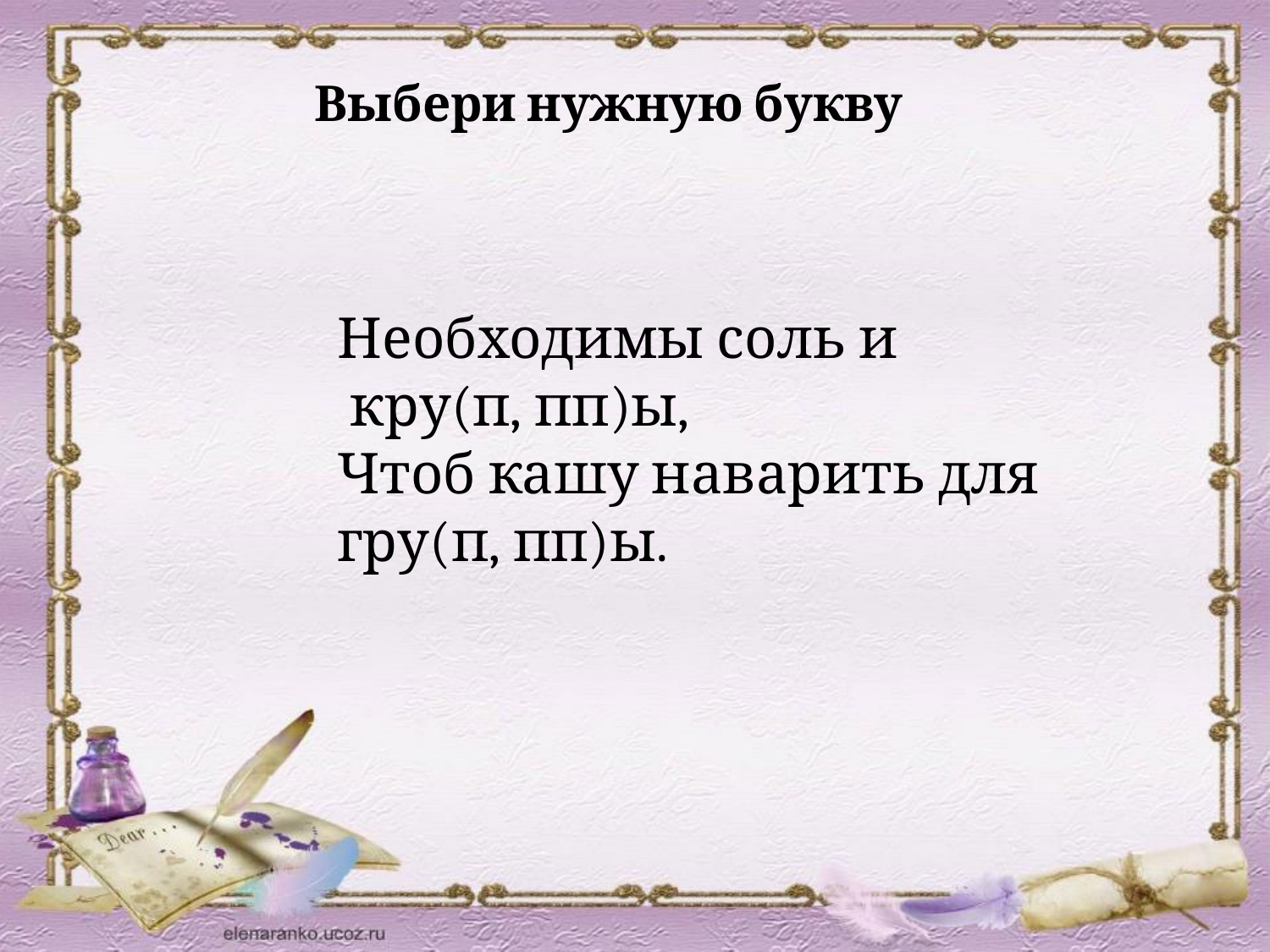

Выбери нужную букву
Необходимы соль и
 кру(п, пп)ы,
Чтоб кашу наварить для
гру(п, пп)ы.